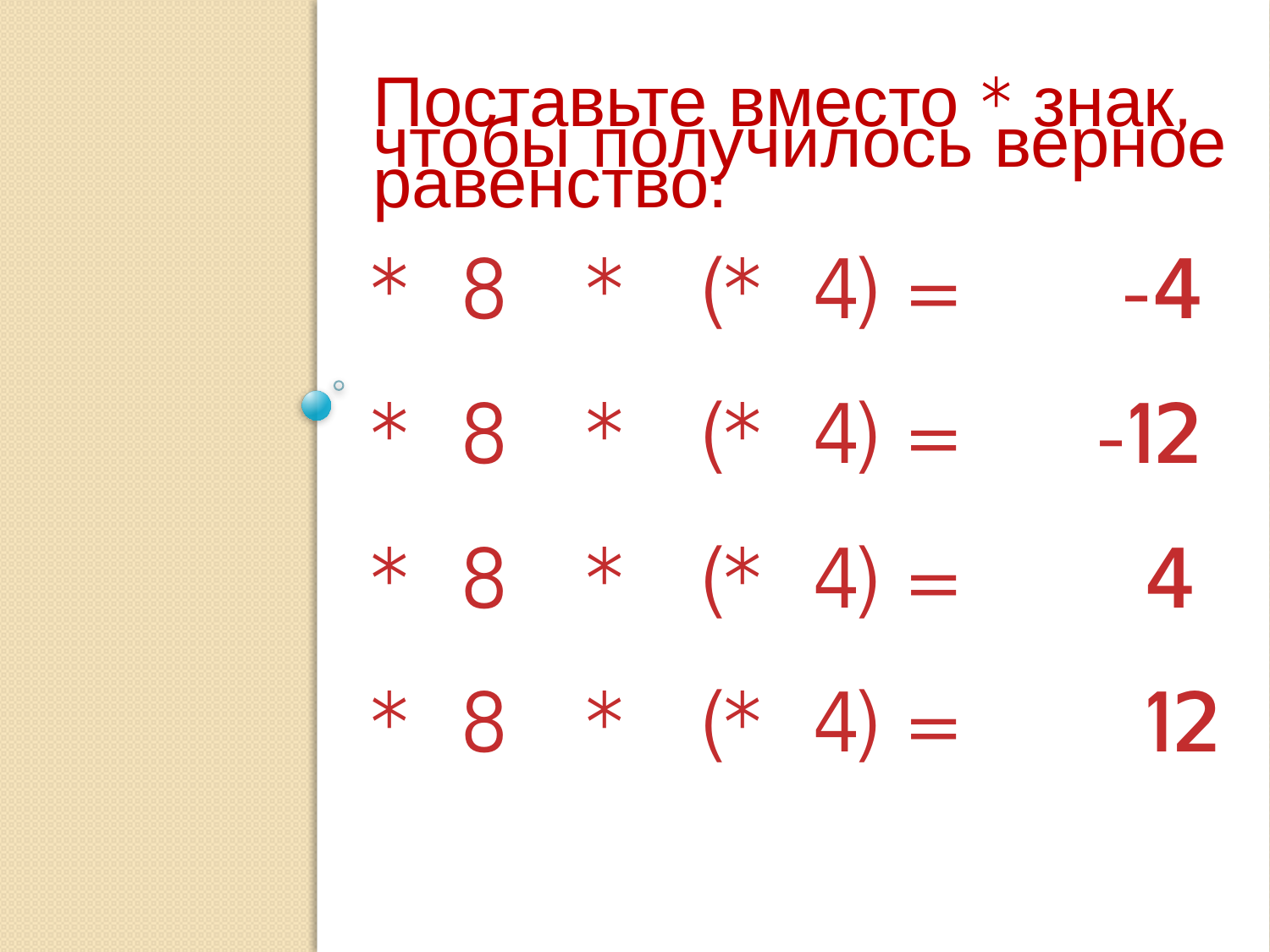

Поставьте вместо * знак, чтобы получилось верное равенство:
# *  8   *   (*  4) =      -4 *  8   *   (*  4) =     -12 *  8   *   (*  4) =       4 *  8   *   (*  4) =       12